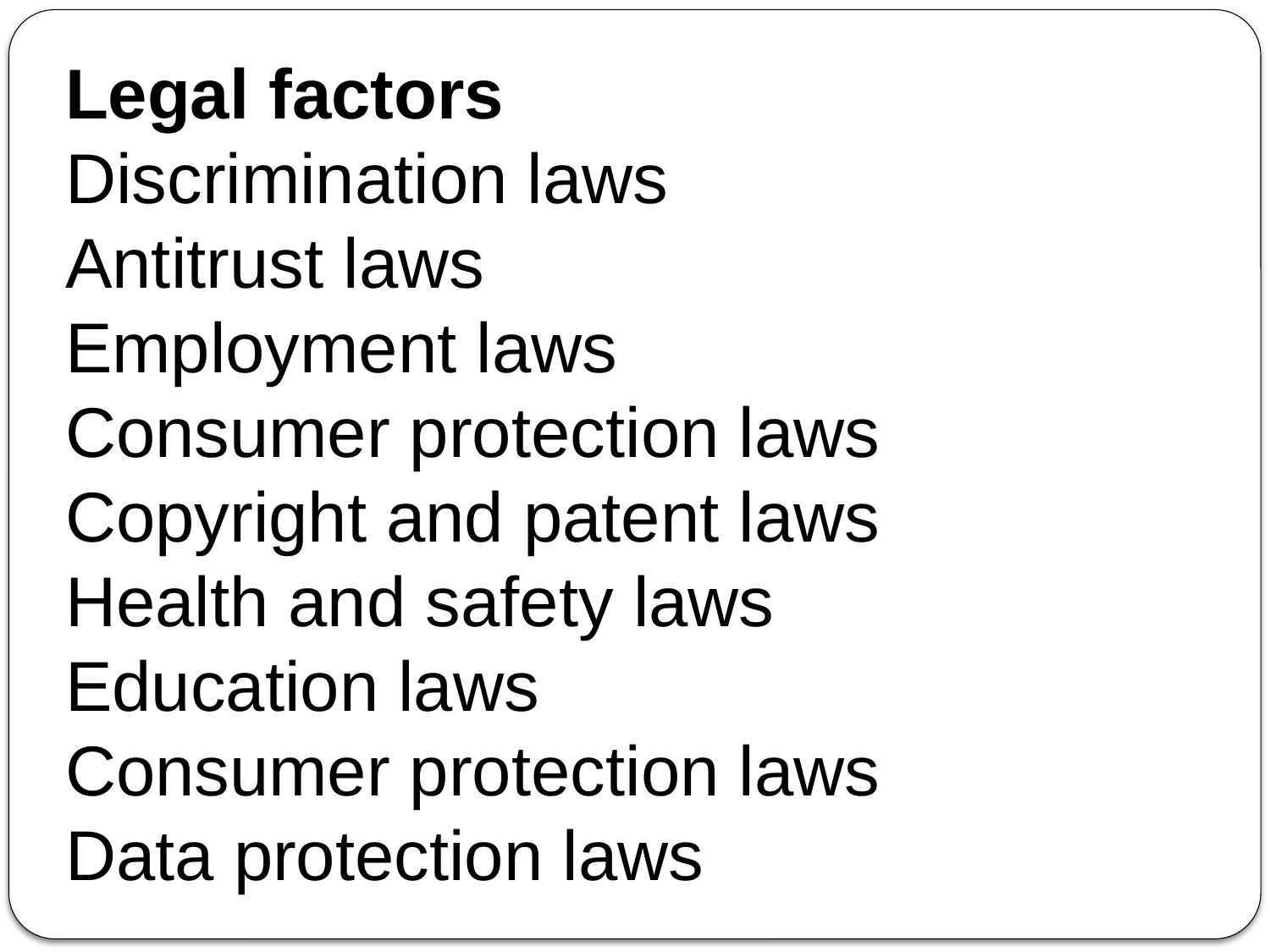

Legal factors
Discrimination laws
Antitrust laws
Employment laws
Consumer protection laws
Copyright and patent laws
Health and safety laws
Education laws
Consumer protection laws
Data protection laws